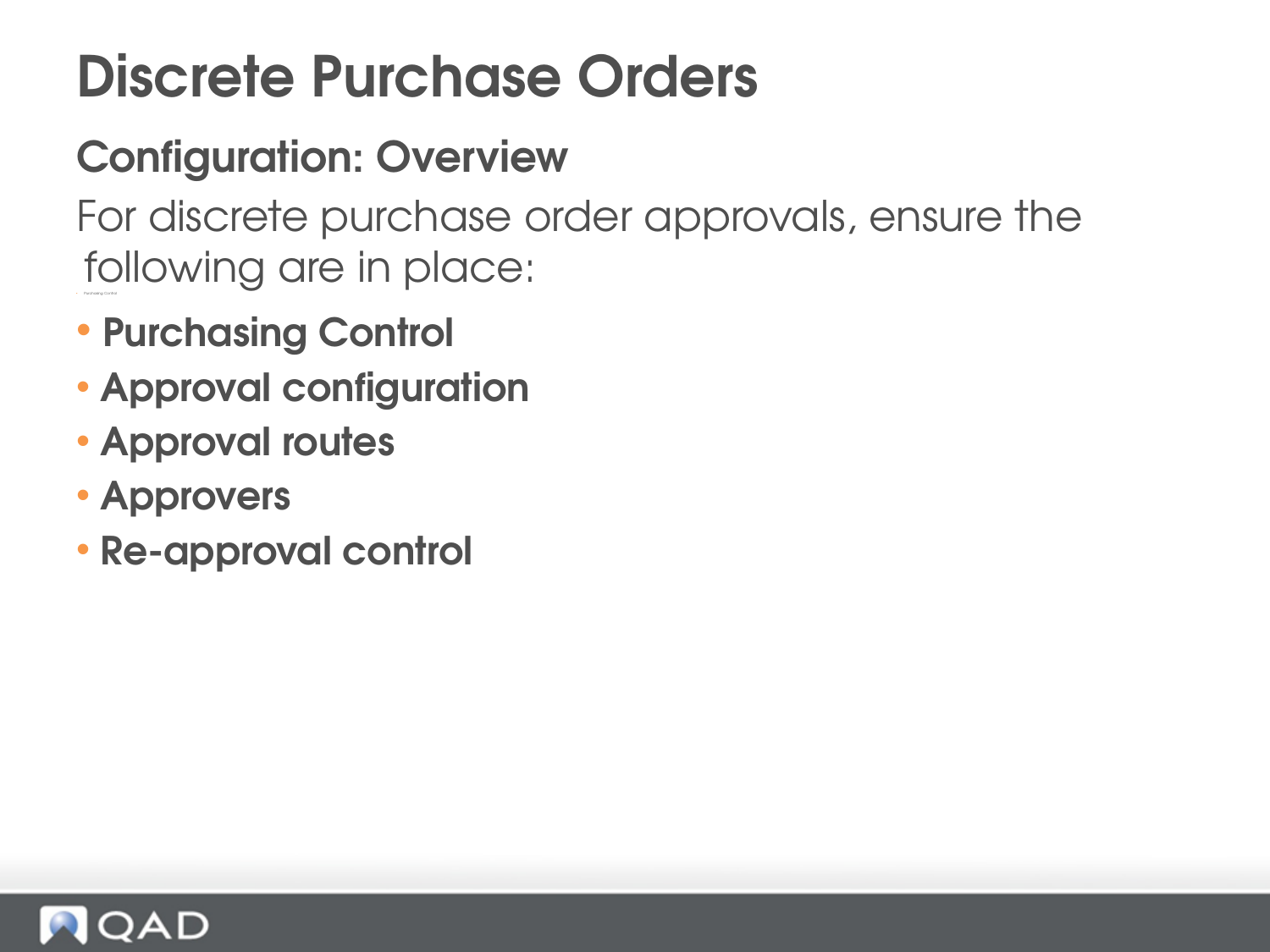

# Discrete Purchase Orders
Configuration: Overview
For discrete purchase order approvals, ensure the following are in place:
Purchasing Control
 Purchasing Control
 Approval configuration
 Approval routes
 Approvers
 Re-approval control